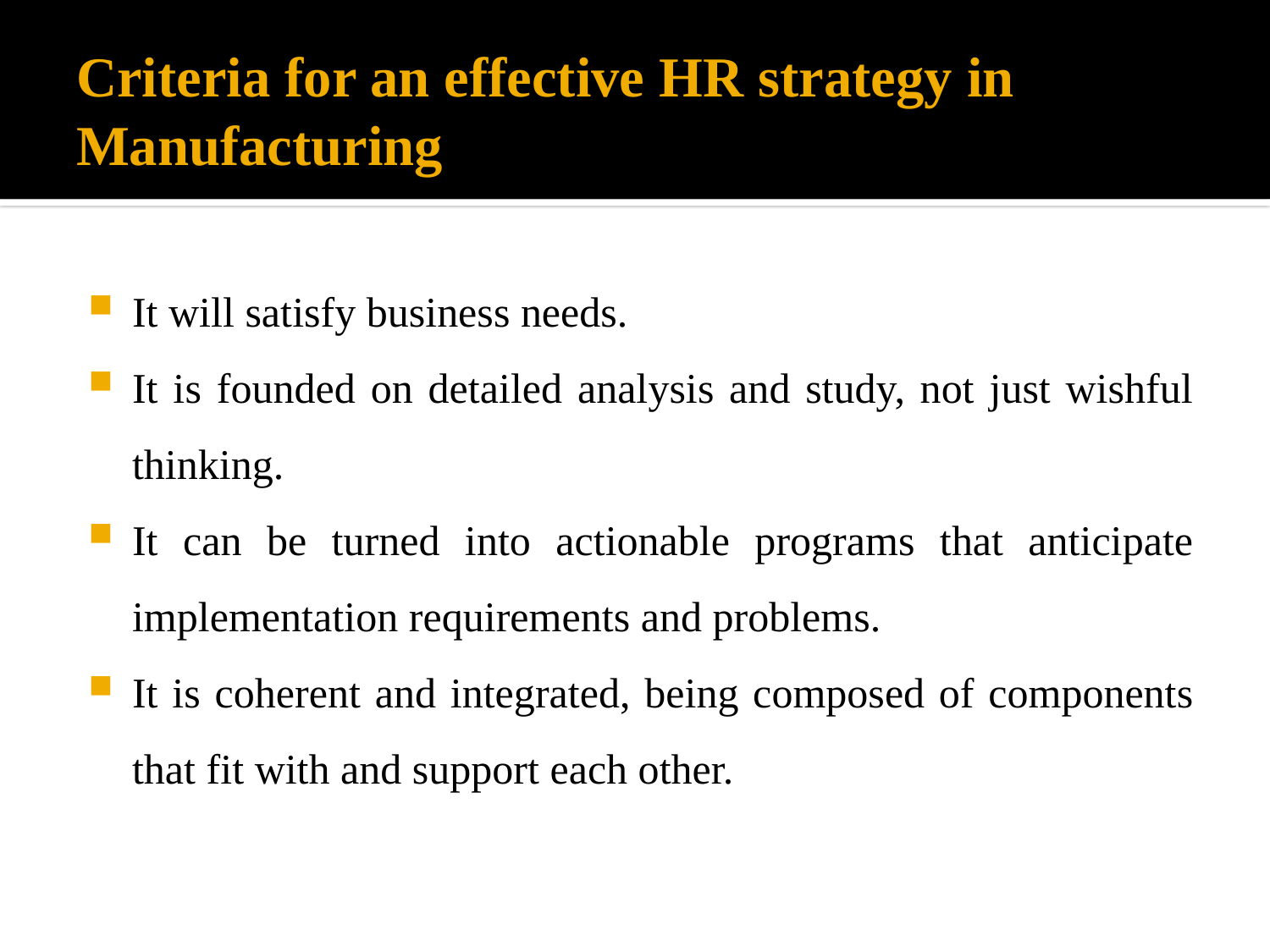

# Criteria for an effective HR strategy in Manufacturing
It will satisfy business needs.
It is founded on detailed analysis and study, not just wishful thinking.
It can be turned into actionable programs that anticipate implementation requirements and problems.
It is coherent and integrated, being composed of components that fit with and support each other.